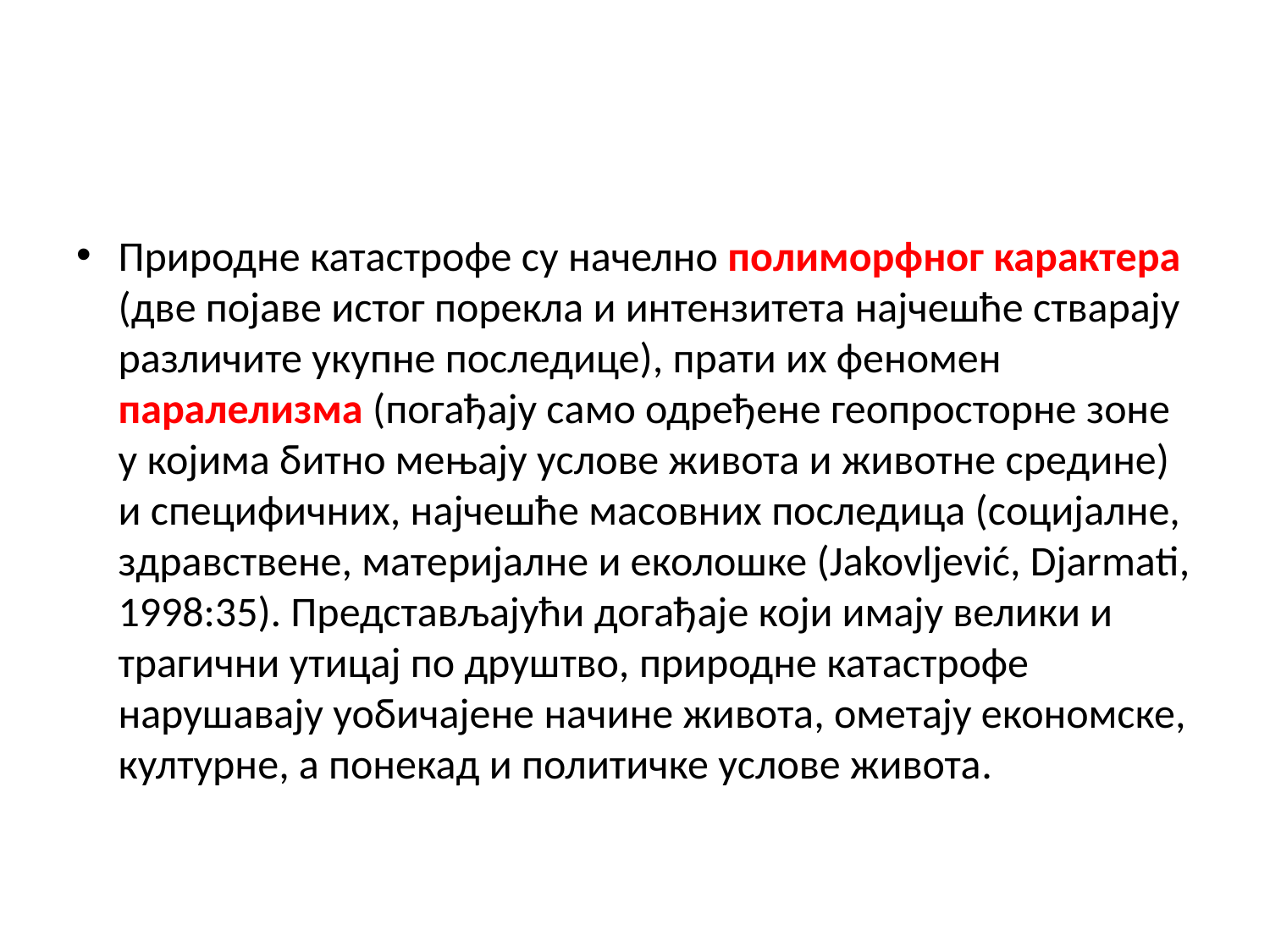

#
Природне катастрофе су начелно полиморфног карактера (две појаве истог порекла и интензитета најчешће стварају различите укупне последице), прати их феномен паралелизма (погађају само одређене геопросторне зоне у којима битно мењају услове живота и животне средине) и специфичних, најчешће масовних последица (социјалне, здравствене, материјалне и еколошке (Jakovljević, Djarmati, 1998:35). Представљајући догађаје који имају велики и трагични утицај по друштво, природне катастрофе нарушавају уобичајене начине живота, ометају економске, културне, а понекад и политичке услове живота.